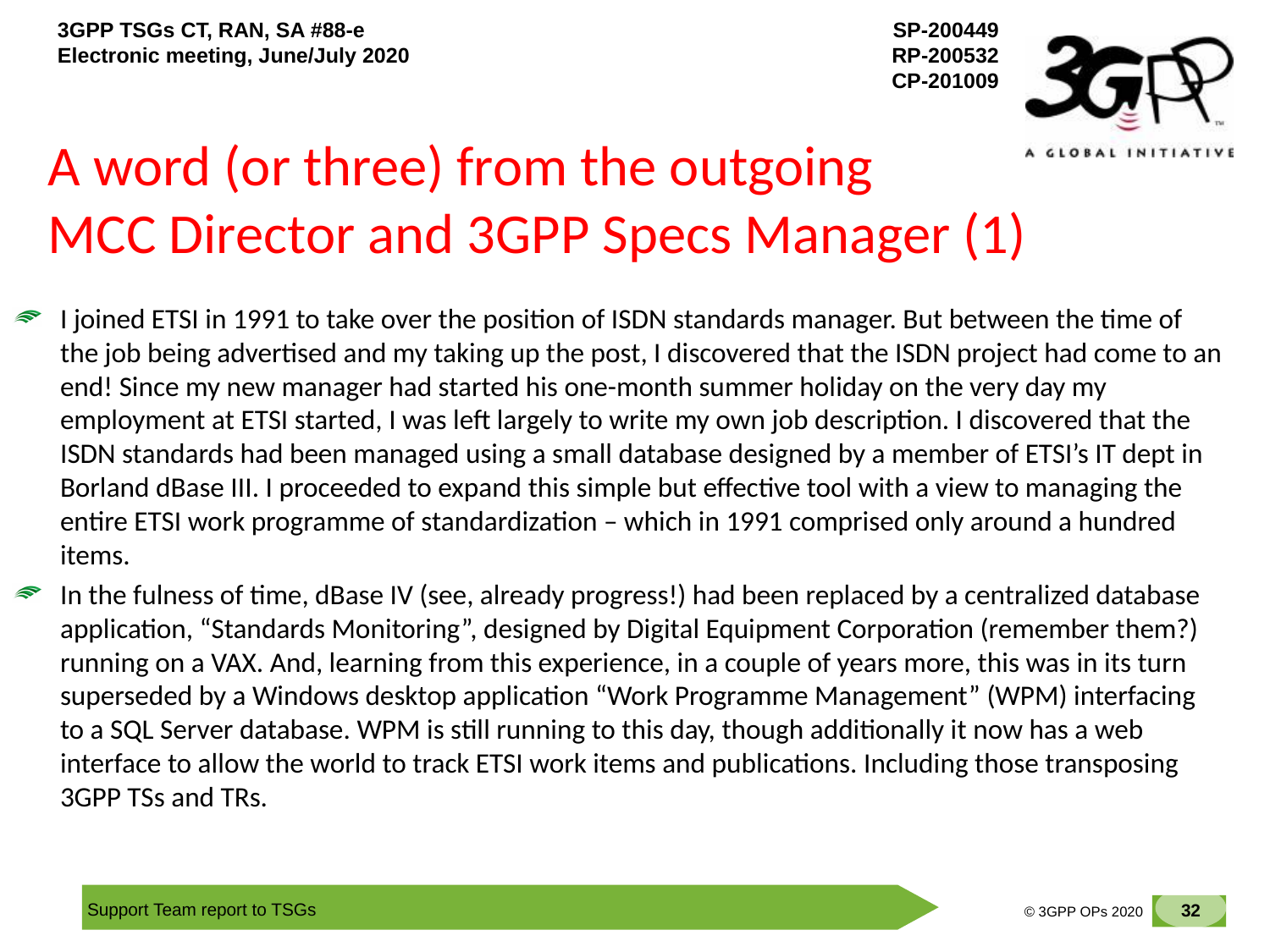

# A word (or three) from the outgoing MCC Director and 3GPP Specs Manager (1)
I joined ETSI in 1991 to take over the position of ISDN standards manager. But between the time of the job being advertised and my taking up the post, I discovered that the ISDN project had come to an end! Since my new manager had started his one-month summer holiday on the very day my employment at ETSI started, I was left largely to write my own job description. I discovered that the ISDN standards had been managed using a small database designed by a member of ETSI’s IT dept in Borland dBase III. I proceeded to expand this simple but effective tool with a view to managing the entire ETSI work programme of standardization – which in 1991 comprised only around a hundred items.
In the fulness of time, dBase IV (see, already progress!) had been replaced by a centralized database application, “Standards Monitoring”, designed by Digital Equipment Corporation (remember them?) running on a VAX. And, learning from this experience, in a couple of years more, this was in its turn superseded by a Windows desktop application “Work Programme Management” (WPM) interfacing to a SQL Server database. WPM is still running to this day, though additionally it now has a web interface to allow the world to track ETSI work items and publications. Including those transposing 3GPP TSs and TRs.

32